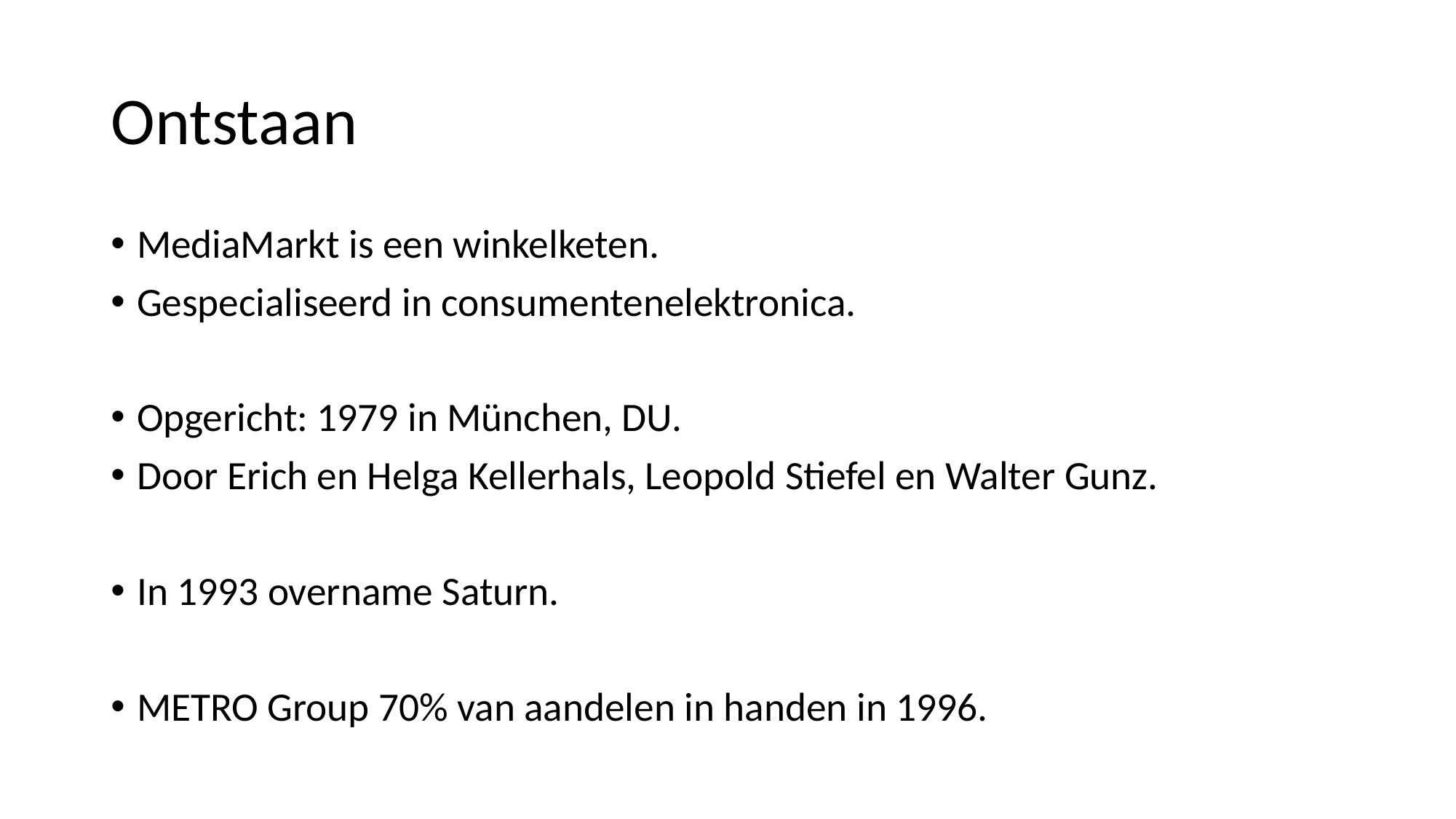

# Ontstaan
MediaMarkt is een winkelketen.
Gespecialiseerd in consumentenelektronica.

Opgericht: 1979 in München, DU.
Door Erich en Helga Kellerhals, Leopold Stiefel en Walter Gunz.

In 1993 overname Saturn.

METRO Group 70% van aandelen in handen in 1996.